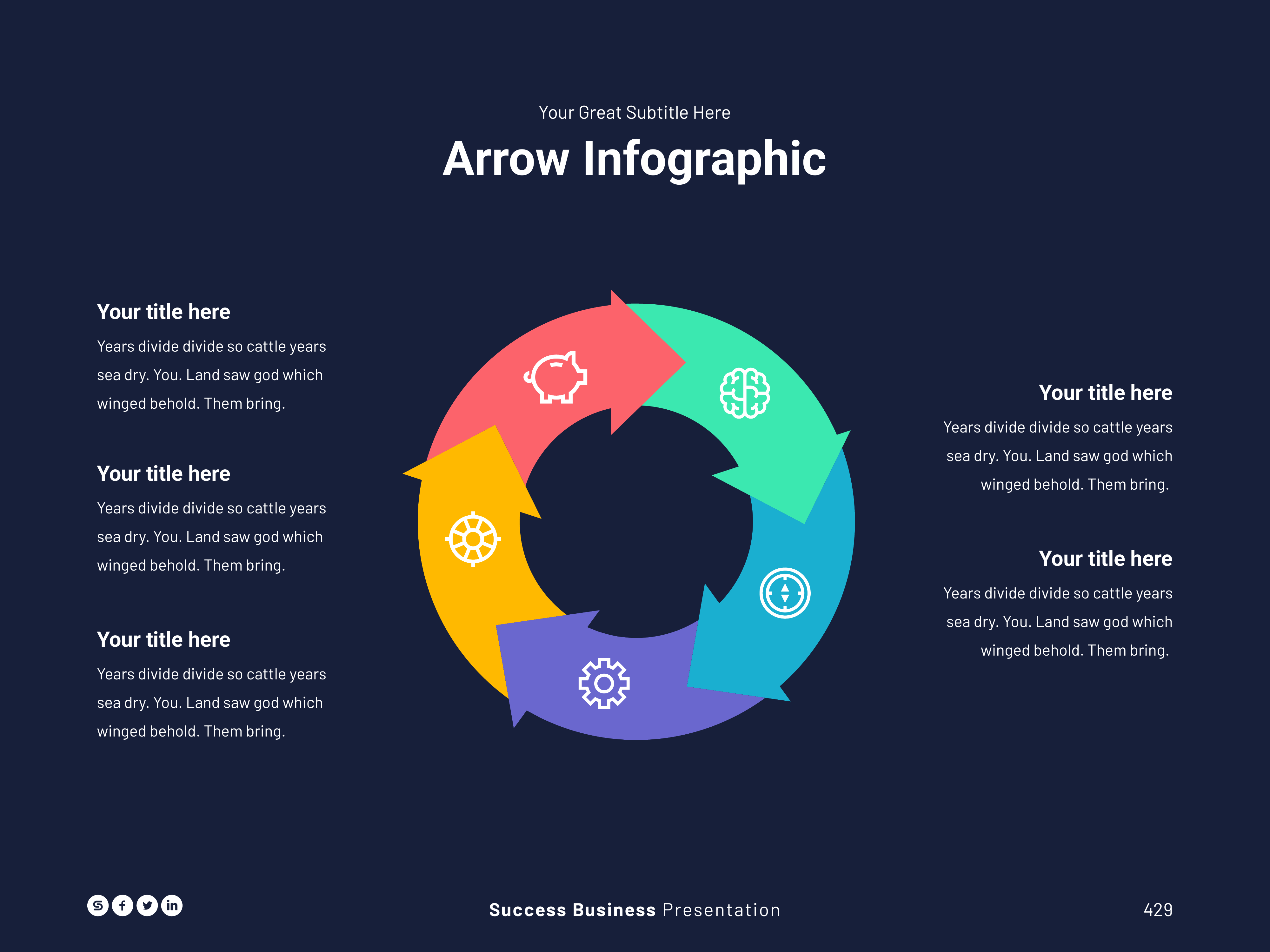

Your Great Subtitle Here
Arrow Infographic
Your title here
Years divide divide so cattle years sea dry. You. Land saw god which winged behold. Them bring.

Your title here
Years divide divide so cattle years sea dry. You. Land saw god which winged behold. Them bring.

Your title here
Years divide divide so cattle years sea dry. You. Land saw god which winged behold. Them bring.

Your title here
Years divide divide so cattle years sea dry. You. Land saw god which winged behold. Them bring.
Your title here
Years divide divide so cattle years sea dry. You. Land saw god which winged behold. Them bring.